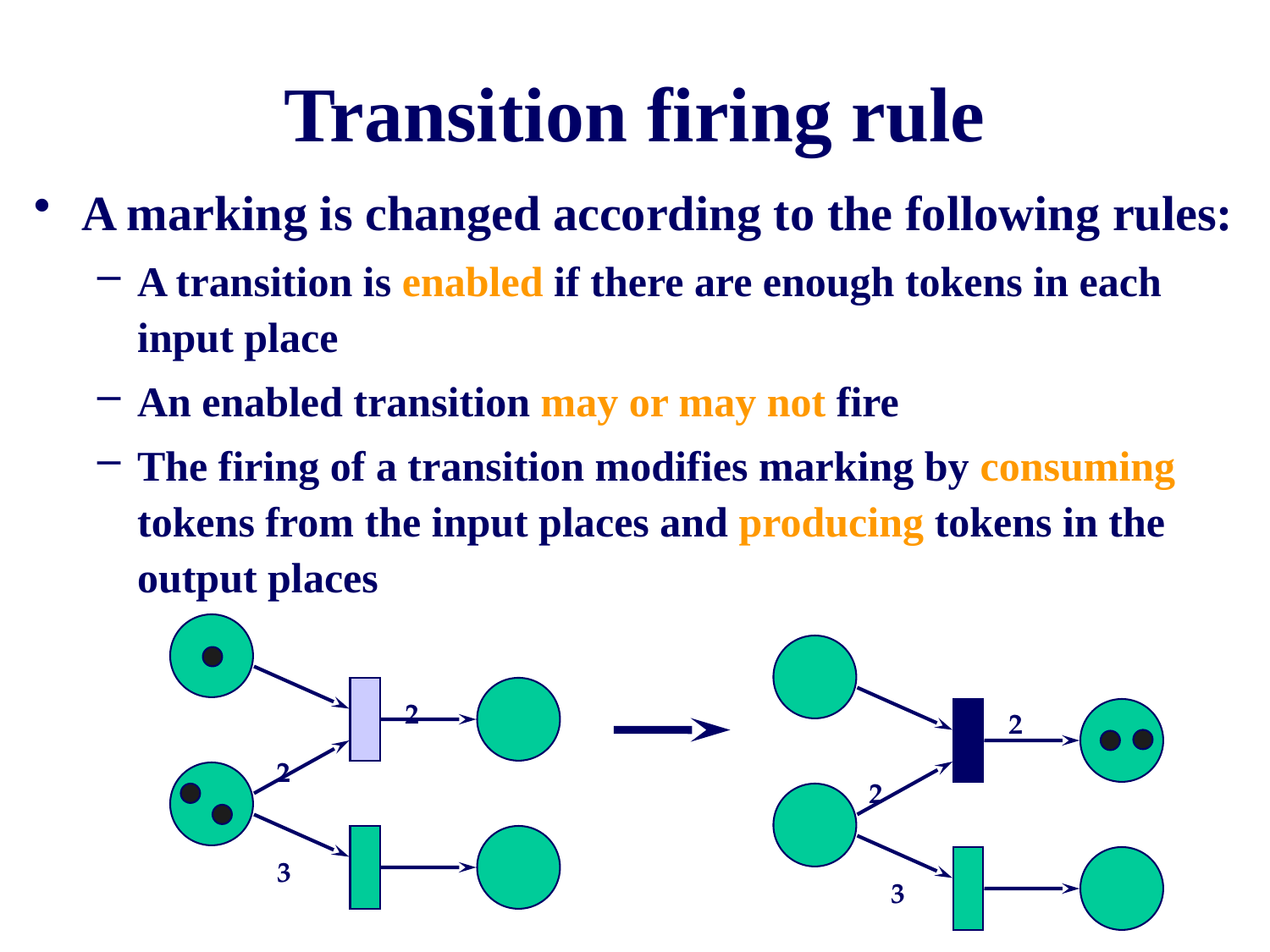

# Transition firing rule
A marking is changed according to the following rules:
A transition is enabled if there are enough tokens in each input place
An enabled transition may or may not fire
The firing of a transition modifies marking by consuming tokens from the input places and producing tokens in the output places

2

2

2

2

3

3

7